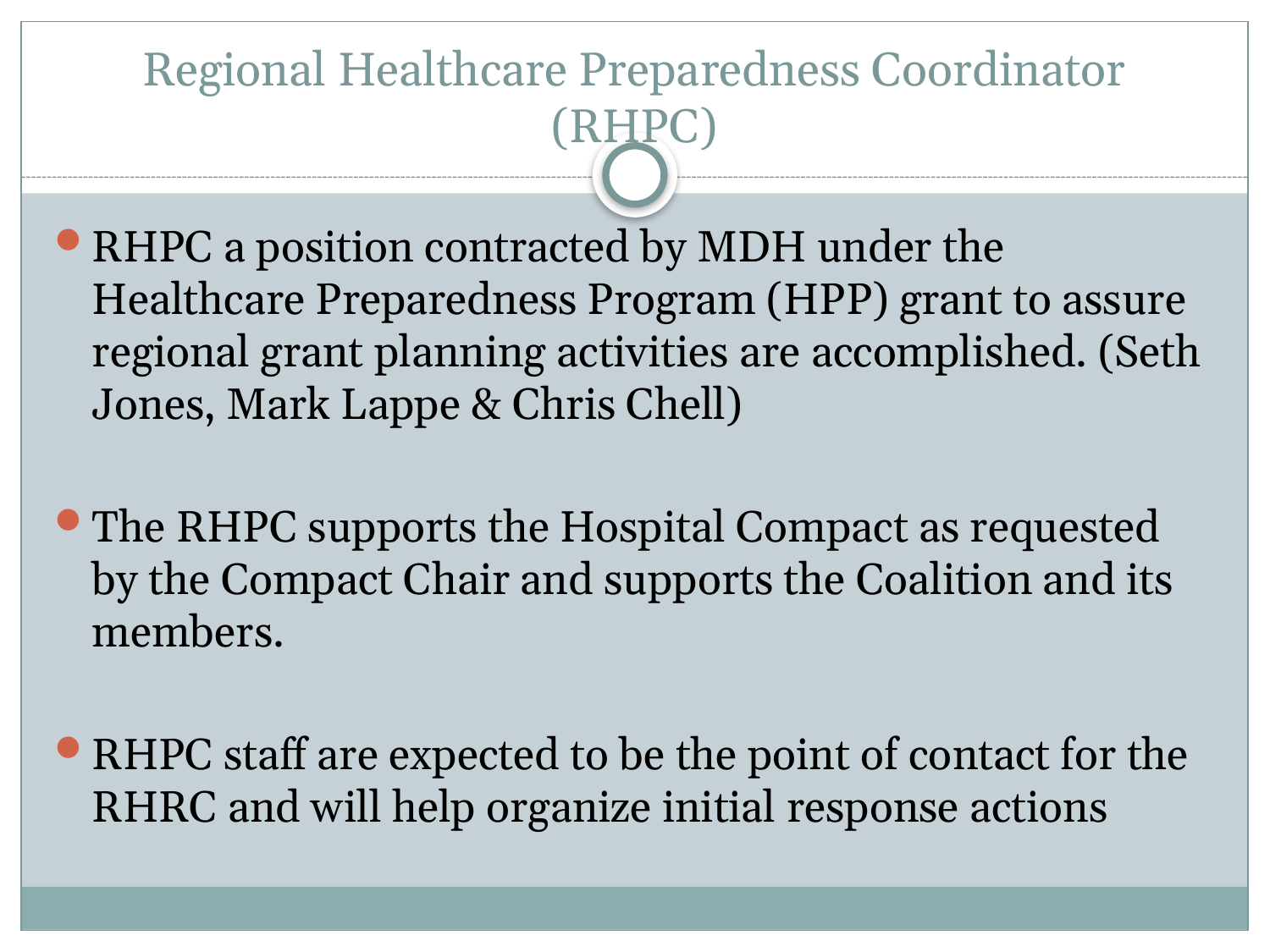

# Regional Healthcare Preparedness Coordinator (RHPC)
RHPC a position contracted by MDH under the Healthcare Preparedness Program (HPP) grant to assure regional grant planning activities are accomplished. (Seth Jones, Mark Lappe & Chris Chell)

The RHPC supports the Hospital Compact as requested by the Compact Chair and supports the Coalition and its members.

RHPC staff are expected to be the point of contact for the RHRC and will help organize initial response actions